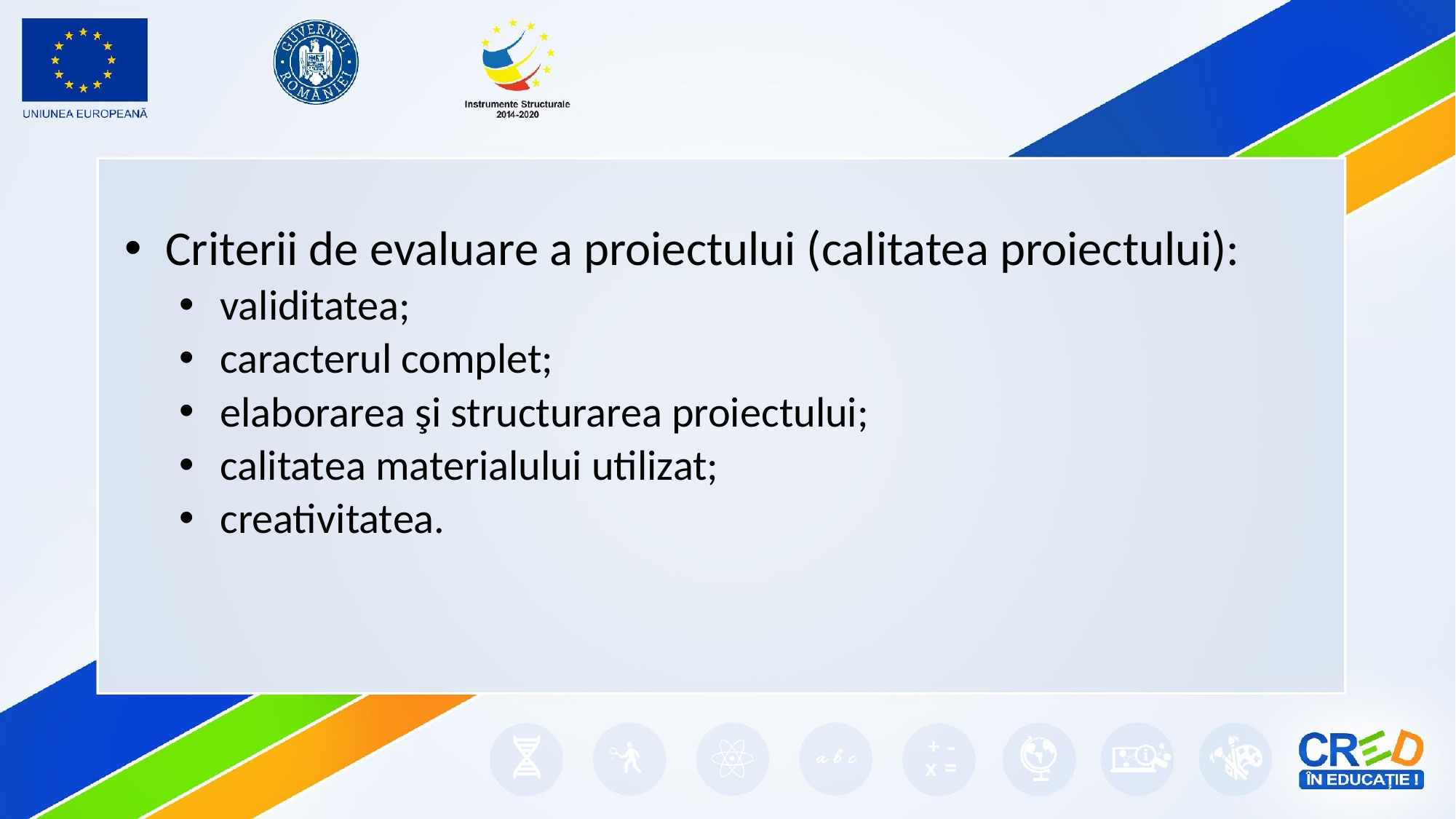

#
Criterii de evaluare a proiectului (calitatea proiectului):
validitatea;
caracterul complet;
elaborarea şi structurarea proiectului;
calitatea materialului utilizat;
creativitatea.